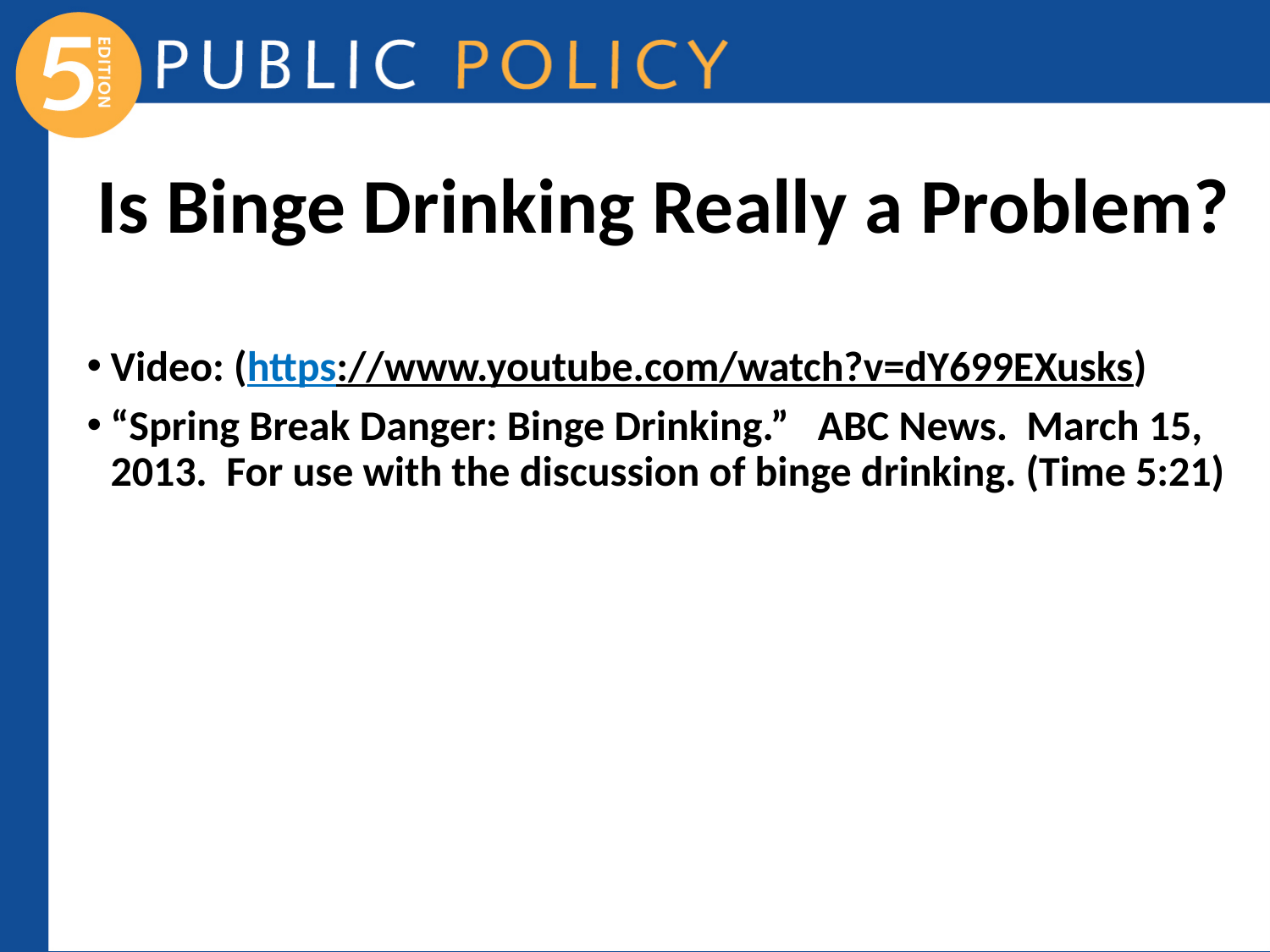

# Is Binge Drinking Really a Problem?
Video: (https://www.youtube.com/watch?v=dY699EXusks)
“Spring Break Danger: Binge Drinking.”   ABC News.  March 15, 2013.  For use with the discussion of binge drinking. (Time 5:21)